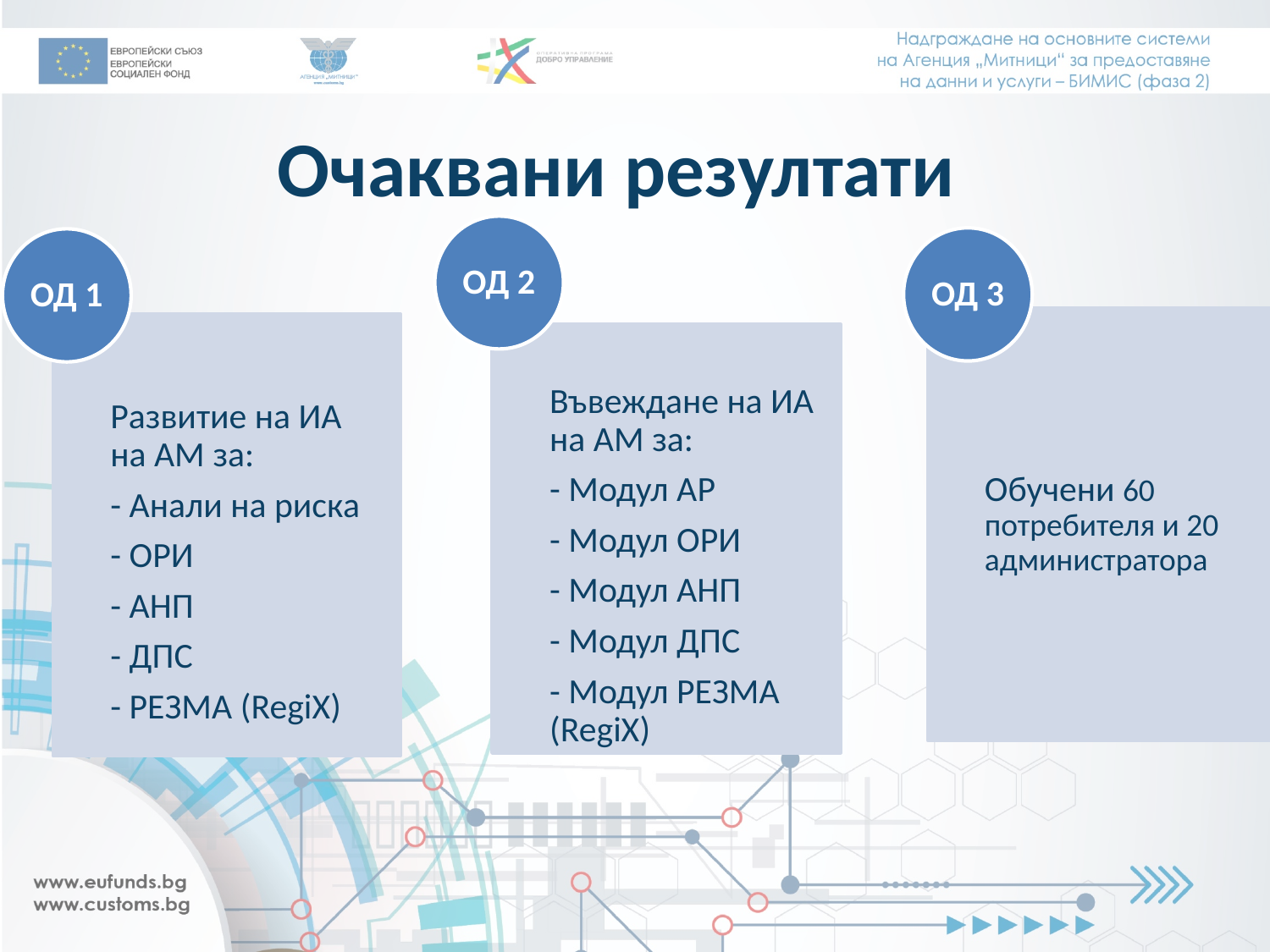

# Очаквани резултати
ОД 2
ОД 3
ОД 1
Обучени 60 потребителя и 20 администратора

Развитие на ИА на АМ за:
- Анали на риска
- ОРИ
- АНП
- ДПС
- РЕЗМА (RegiX)

Въвеждане на ИА на АМ за:
- Модул АР
- Модул ОРИ
- Модул АНП
- Модул ДПС
- Модул РЕЗМА (RegiX)